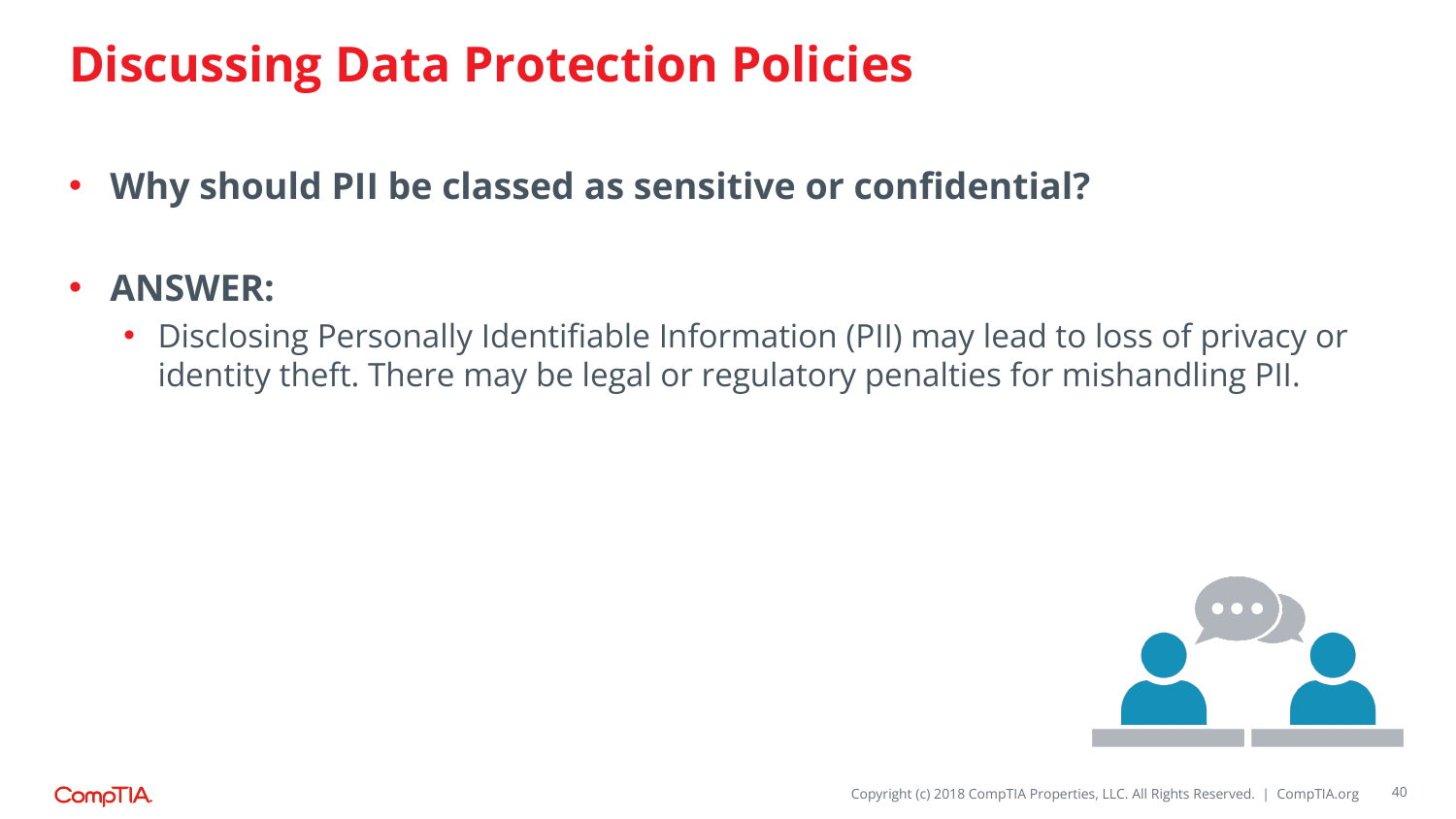

# Discussing Data Protection Policies
Why should PII be classed as sensitive or confidential?

ANSWER:
Disclosing Personally Identifiable Information (PII) may lead to loss of privacy or identity theft. There may be legal or regulatory penalties for mishandling PII.

40